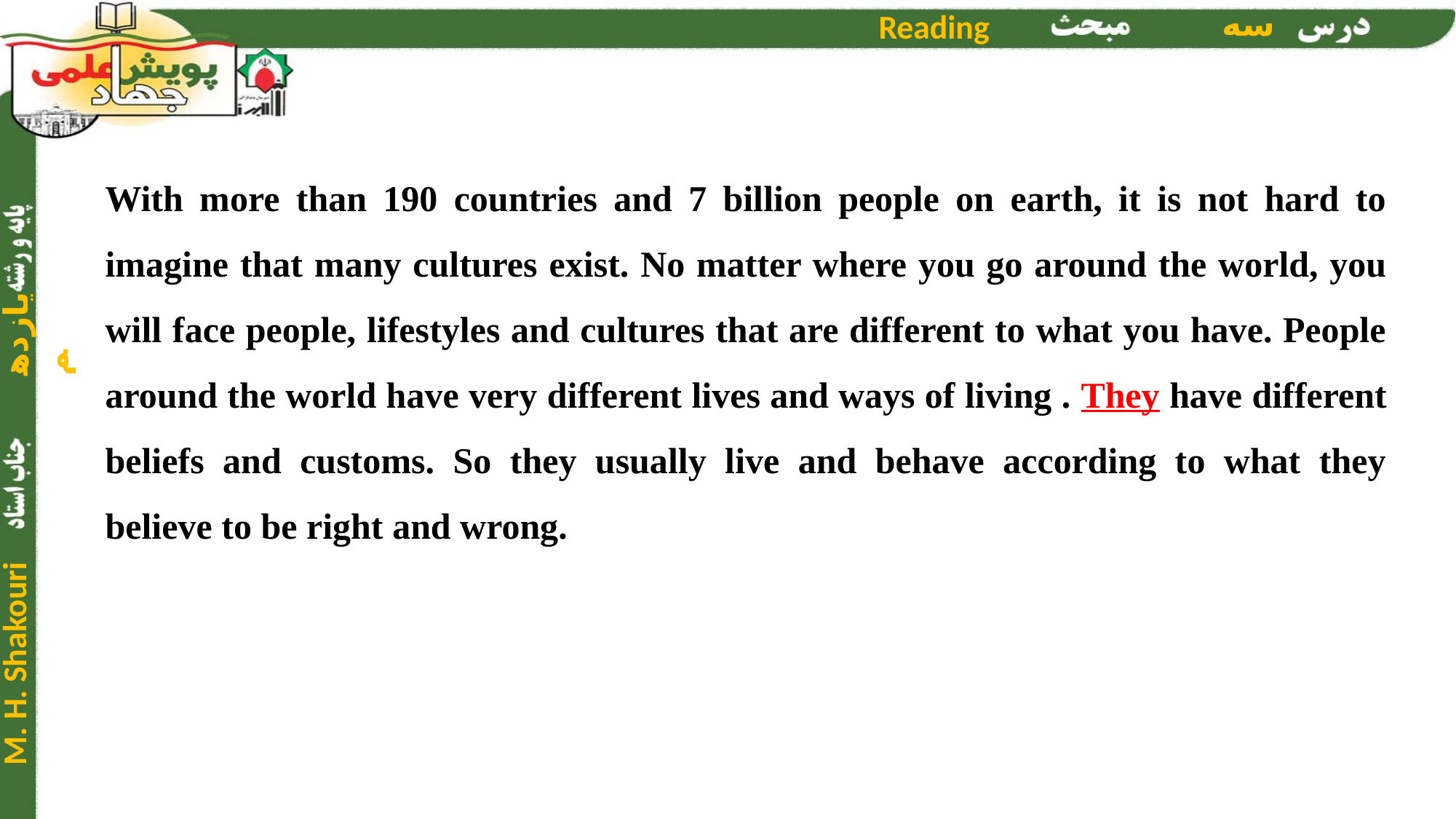

With more than 190 countries and 7 billion people on earth, it is not hard to imagine that many cultures exist. No matter where you go around the world, you will face people, lifestyles and cultures that are different to what you have. People around the world have very different lives and ways of living . They have different beliefs and customs. So they usually live and behave according to what they believe to be right and wrong.